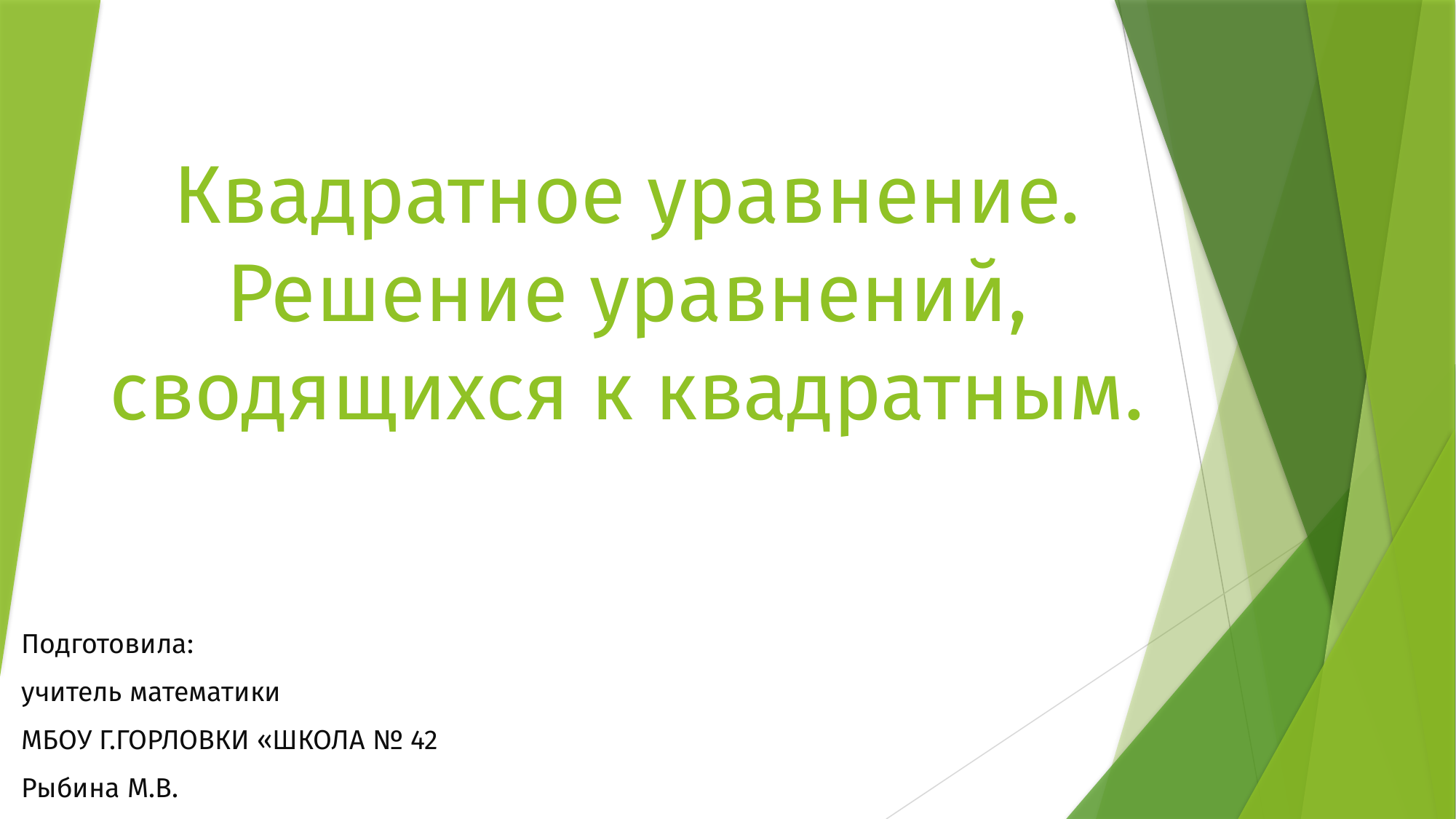

# Квадратное уравнение. Решение уравнений, сводящихся к квадратным.
Подготовила:
учитель математики
МБОУ Г.ГОРЛОВКИ «ШКОЛА № 42
Рыбина М.В.